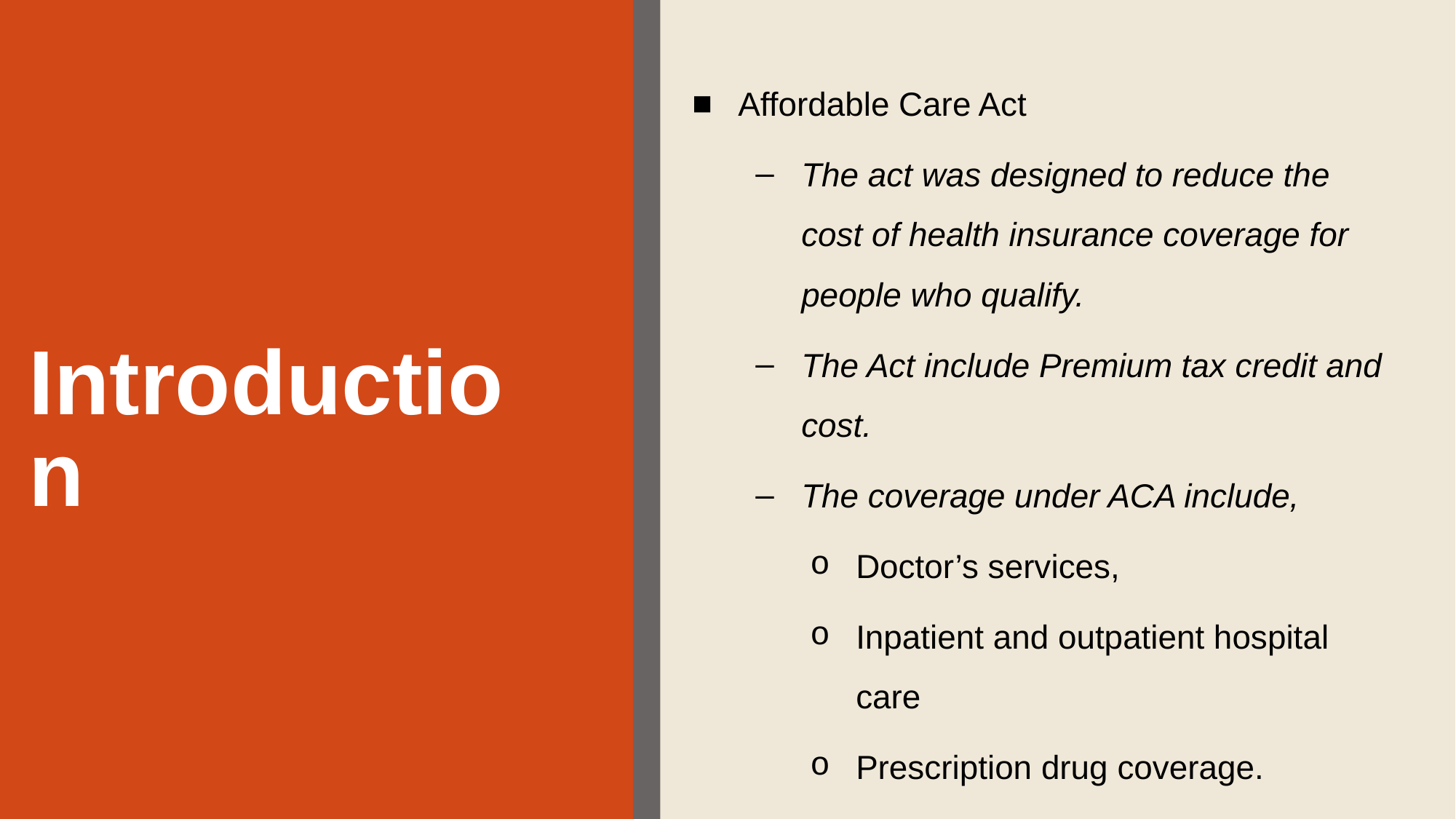

Affordable Care Act
The act was designed to reduce the cost of health insurance coverage for people who qualify.
The Act include Premium tax credit and cost.
The coverage under ACA include,
Doctor’s services,
Inpatient and outpatient hospital care
Prescription drug coverage.
# Introduction